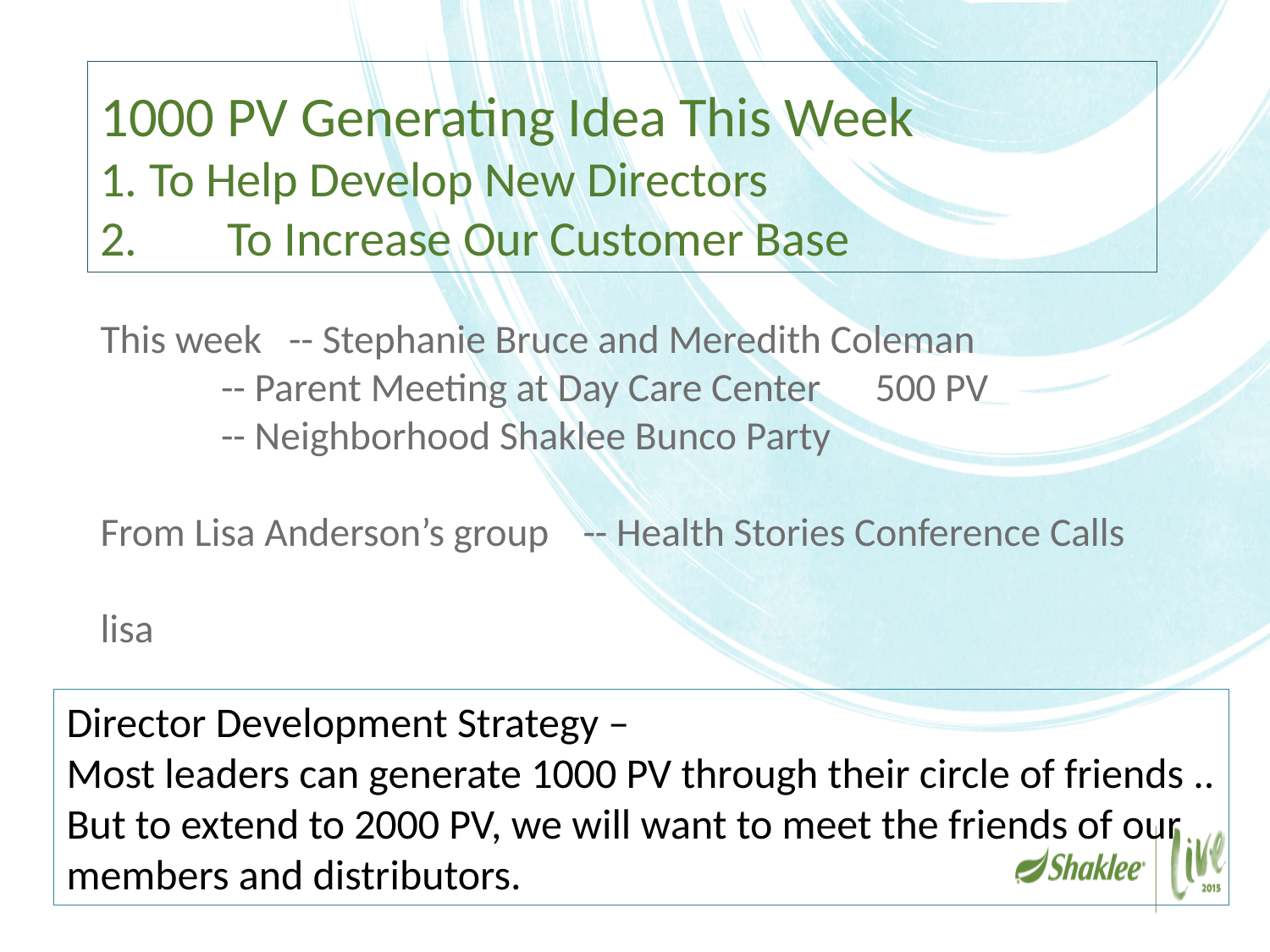

# 1000 PV Generating Idea This Week 1. To Help Develop New Directors 2. 	To Increase Our Customer Base
This week   -- Stephanie Bruce and Meredith Coleman
	-- Parent Meeting at Day Care Center      500 PV
	-- Neighborhood Shaklee Bunco Party

From Lisa Anderson’s group	-- Health Stories Conference Calls

lisa
Director Development Strategy –
Most leaders can generate 1000 PV through their circle of friends .. But to extend to 2000 PV, we will want to meet the friends of our members and distributors.